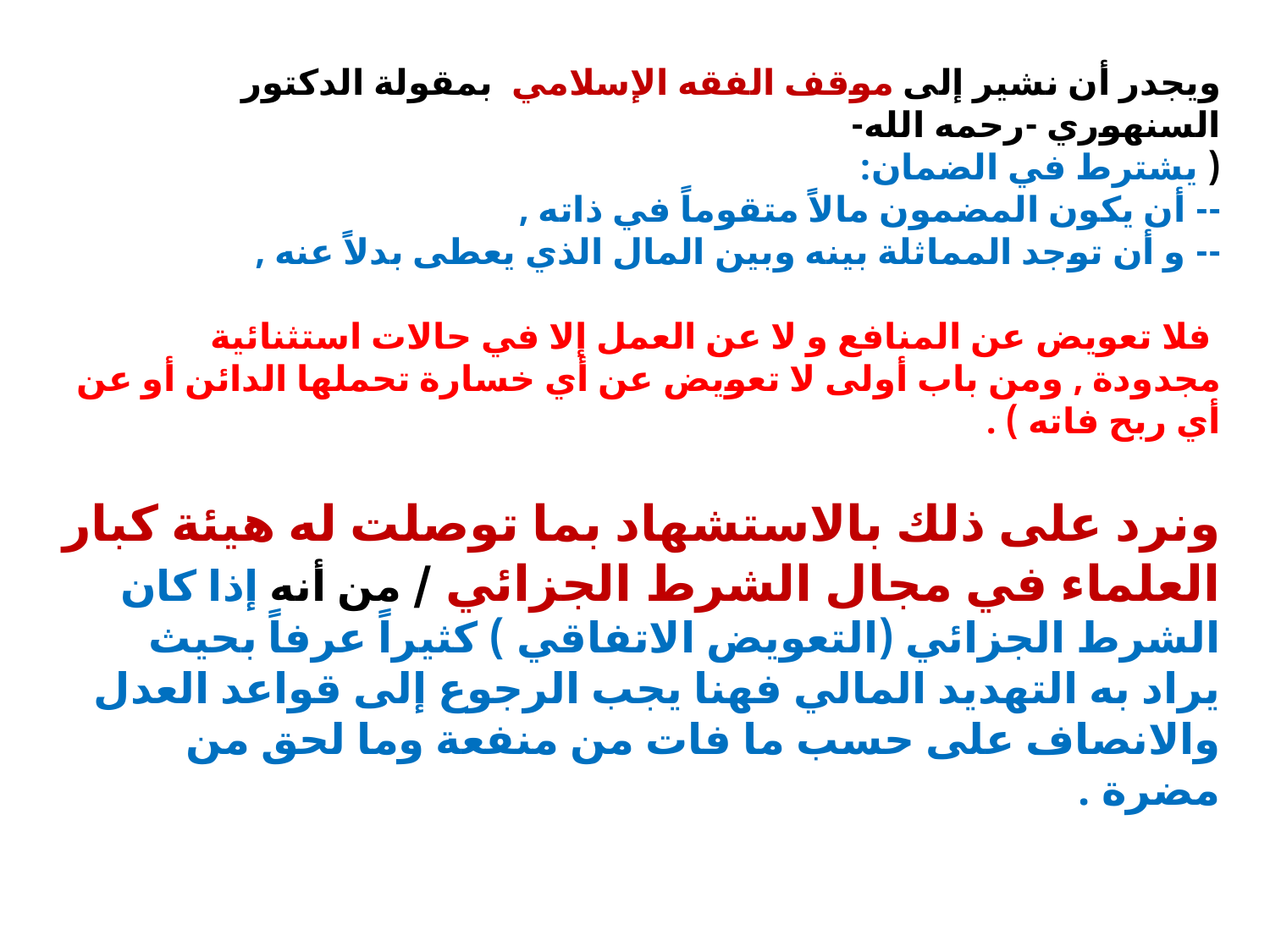

ويجدر أن نشير إلى موقف الفقه الإسلامي  بمقولة الدكتور السنهوري -رحمه الله-
( يشترط في الضمان:
-- أن يكون المضمون مالاً متقوماً في ذاته ,
-- و أن توجد المماثلة بينه وبين المال الذي يعطى بدلاً عنه ,

 فلا تعويض عن المنافع و لا عن العمل إلا في حالات استثنائية مجدودة , ومن باب أولى لا تعويض عن أي خسارة تحملها الدائن أو عن أي ربح فاته ) .

ونرد على ذلك بالاستشهاد بما توصلت له هيئة كبار العلماء في مجال الشرط الجزائي / من أنه إذا كان الشرط الجزائي (التعويض الاتفاقي ) كثيراً عرفاً بحيث يراد به التهديد المالي فهنا يجب الرجوع إلى قواعد العدل والانصاف على حسب ما فات من منفعة وما لحق من مضرة .